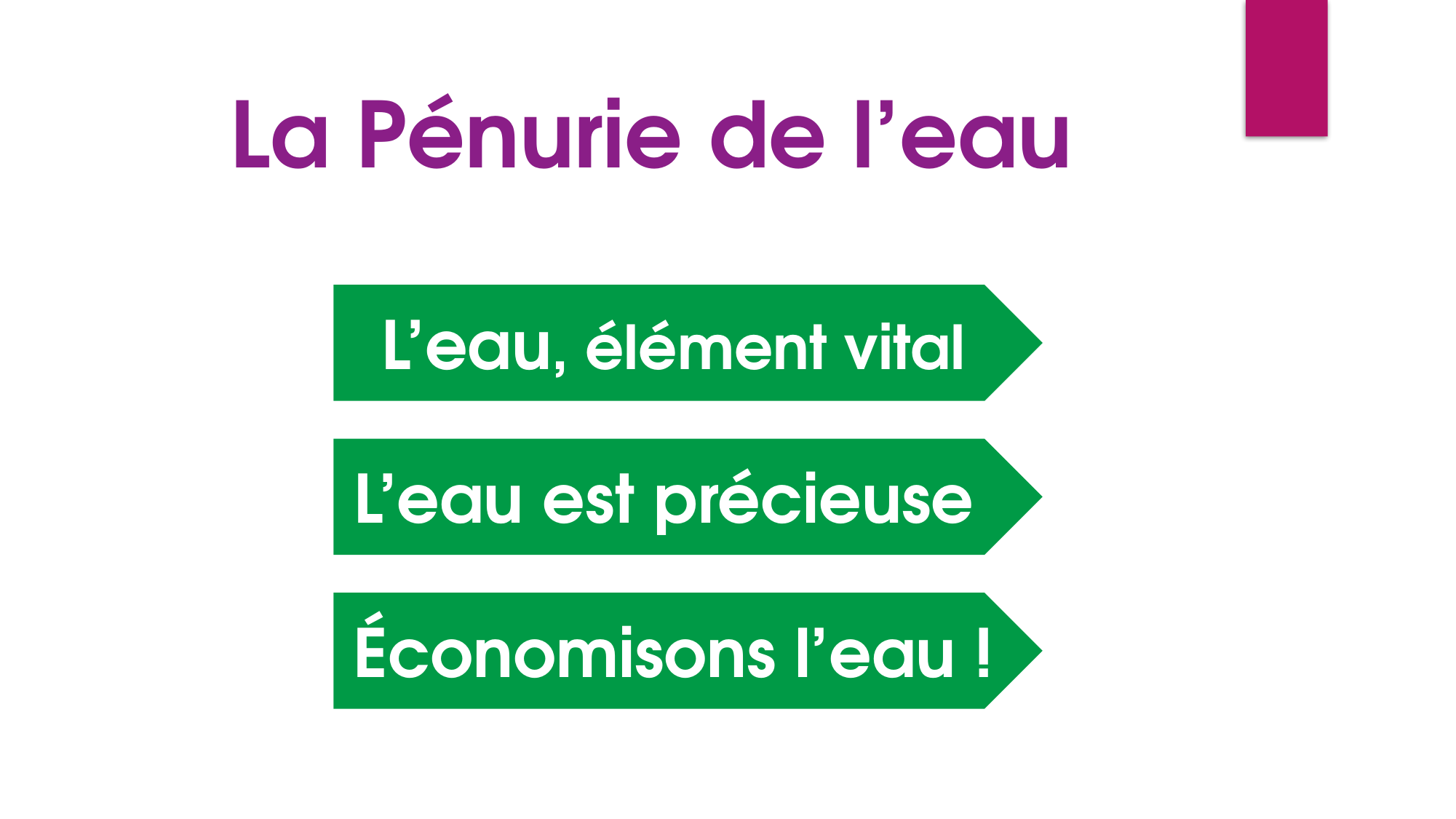

La Pénurie de l’eau
L’eau, élément vital
L’eau est précieuse
Économisons l’eau !